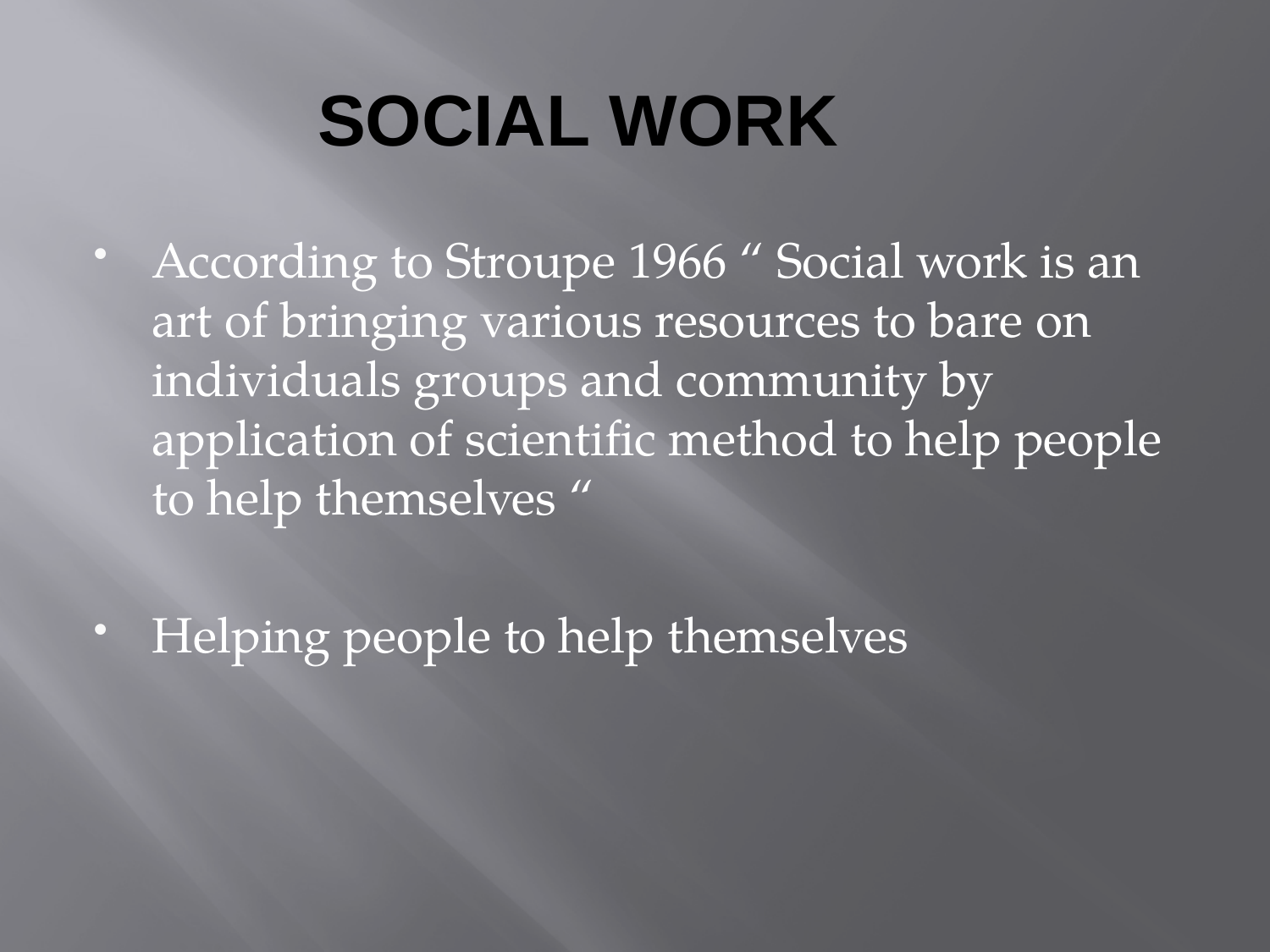

# SOCIAL WORK
According to Stroupe 1966 “ Social work is an art of bringing various resources to bare on individuals groups and community by application of scientific method to help people to help themselves “

Helping people to help themselves